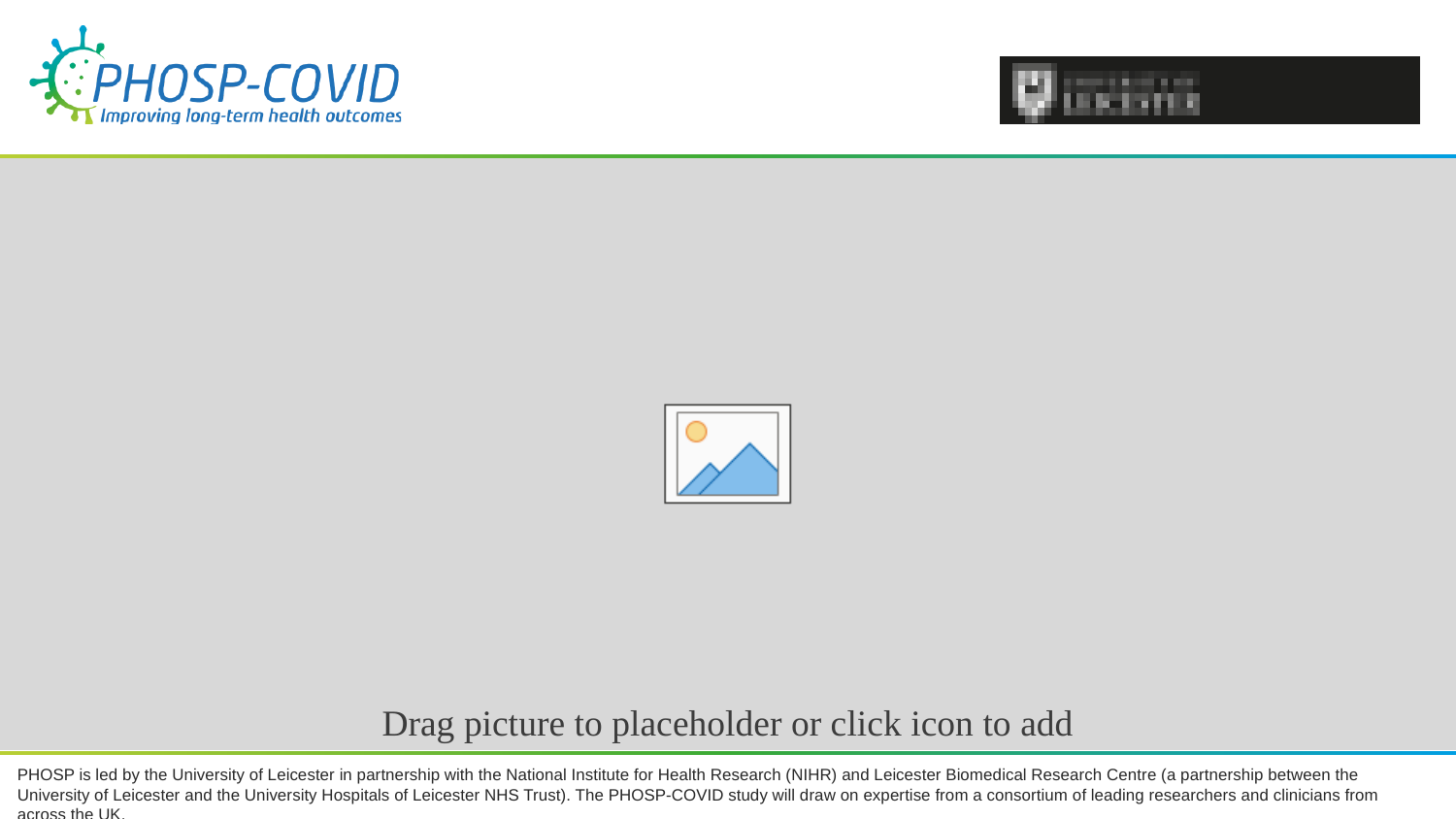

PHOSP is led by the University of Leicester in partnership with the National Institute for Health Research (NIHR) and Leicester Biomedical Research Centre (a partnership between the University of Leicester and the University Hospitals of Leicester NHS Trust). The PHOSP-COVID study will draw on expertise from a consortium of leading researchers and clinicians from across the UK.